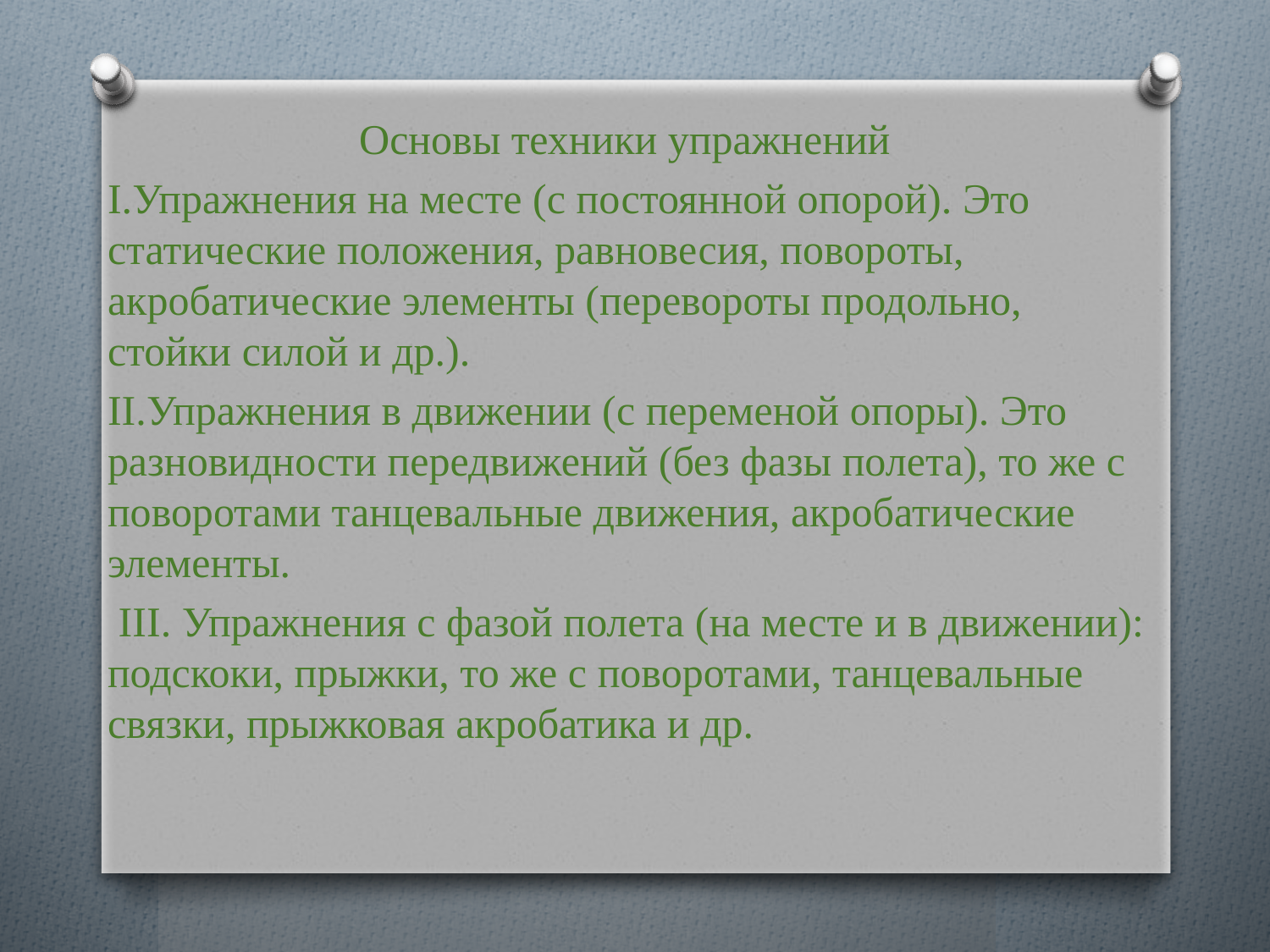

Основы техники упражнений
I.Упражнения на месте (с постоянной опорой). Это статические положения, равновесия, повороты, акробатические элементы (перевороты продольно, стойки силой и др.).
II.Упражнения в движении (с переменой опоры). Это разновидности передвижений (без фазы полета), то же с поворотами танцевальные движения, акробатические элементы.
 III. Упражнения с фазой полета (на месте и в движении): подскоки, прыжки, то же с поворотами, танцевальные связки, прыжковая акробатика и др.